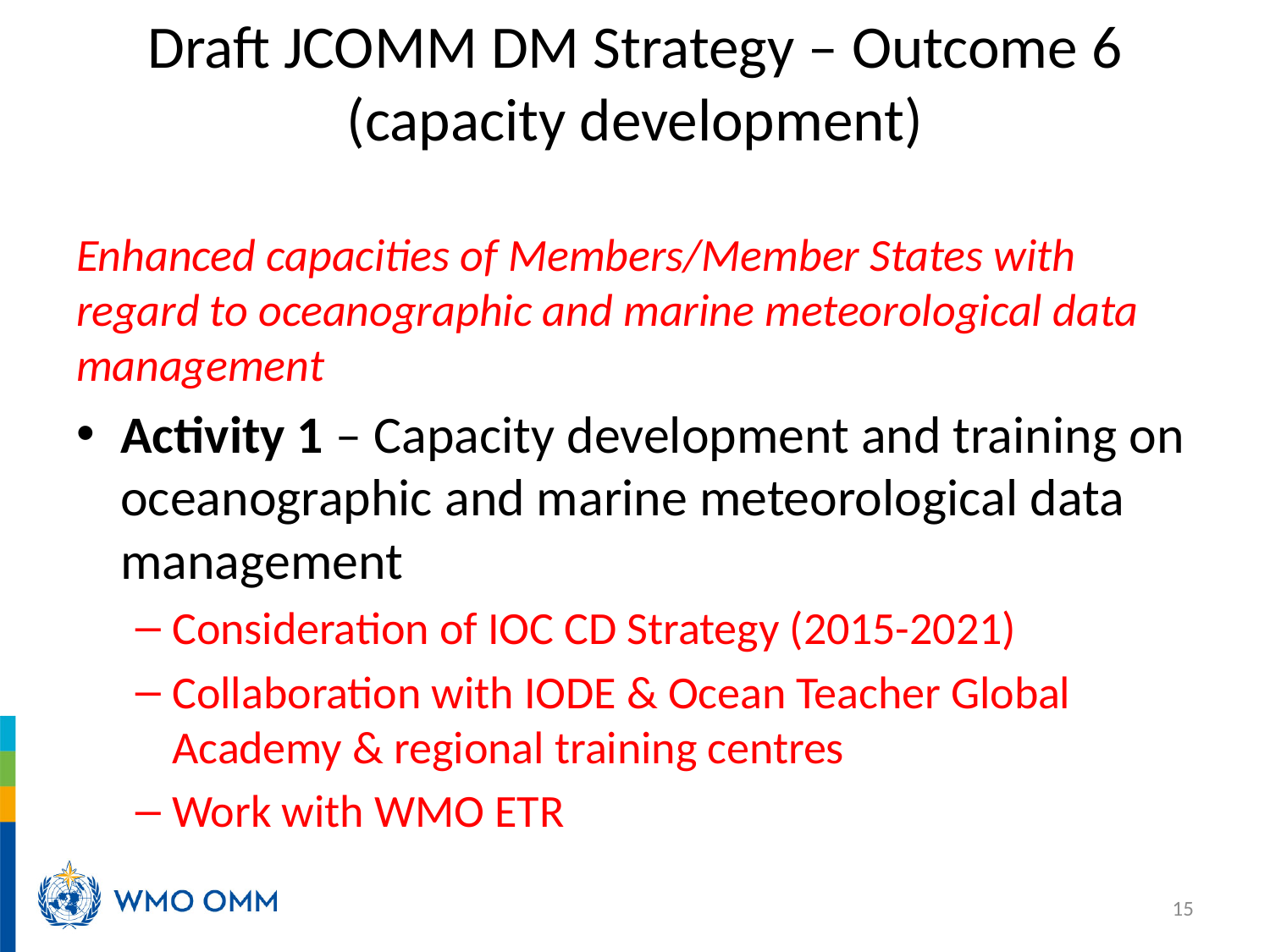

# Draft JCOMM DM Strategy – Outcome 6 (capacity development)
Enhanced capacities of Members/Member States with regard to oceanographic and marine meteorological data management
Activity 1 – Capacity development and training on oceanographic and marine meteorological data management
Consideration of IOC CD Strategy (2015-2021)
Collaboration with IODE & Ocean Teacher Global Academy & regional training centres
Work with WMO ETR

15